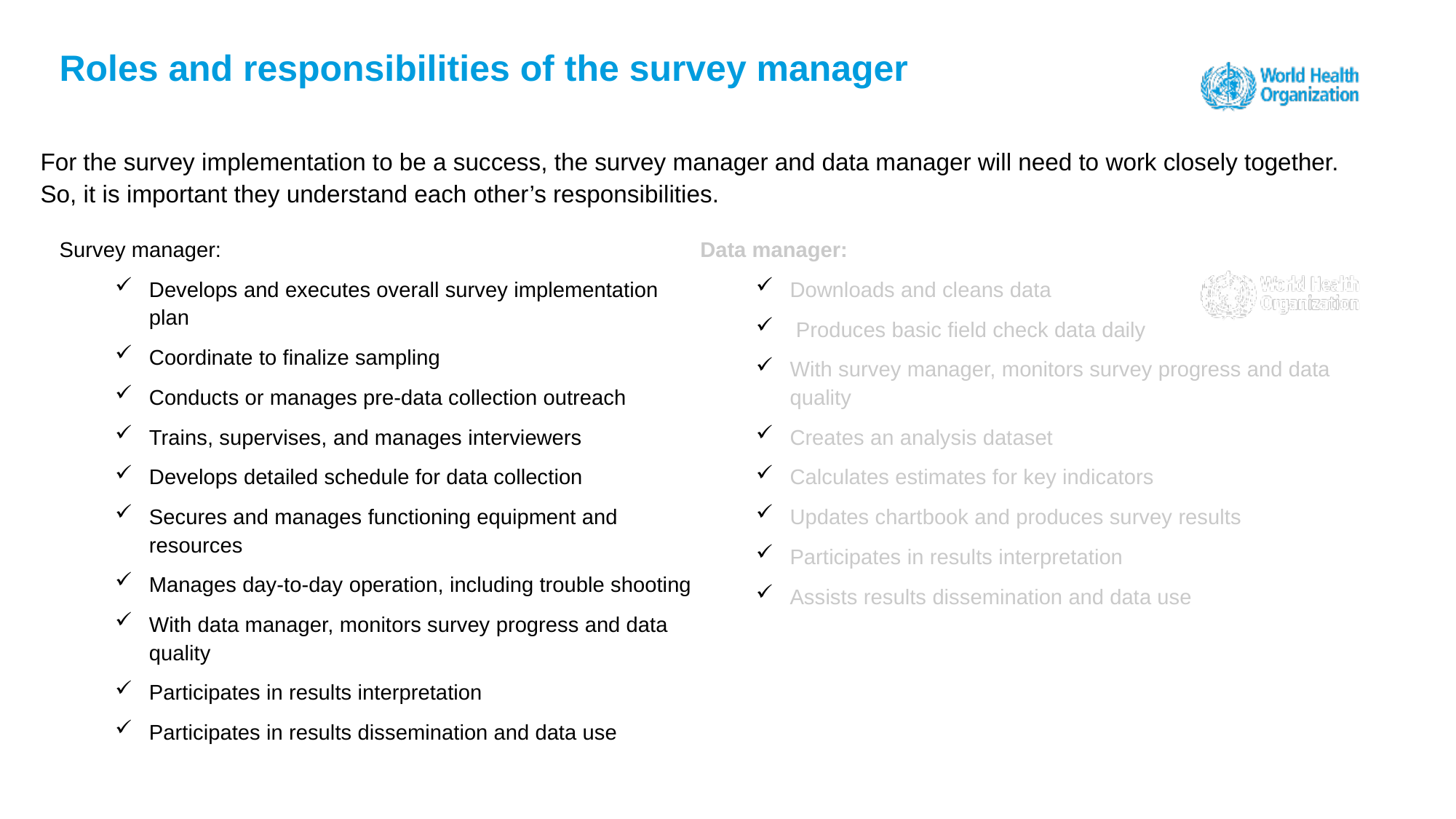

# Roles and responsibilities of the survey manager

For the survey implementation to be a success, the survey manager and data manager will need to work closely together. So, it is important they understand each other’s responsibilities.

Survey manager:
Develops and executes overall survey implementation plan
Coordinate to finalize sampling
Conducts or manages pre-data collection outreach
Trains, supervises, and manages interviewers
Develops detailed schedule for data collection
Secures and manages functioning equipment and resources
Manages day-to-day operation, including trouble shooting
With data manager, monitors survey progress and data quality
Participates in results interpretation
Participates in results dissemination and data use
Data manager:
Downloads and cleans data
 Produces basic field check data daily
With survey manager, monitors survey progress and data quality
Creates an analysis dataset
Calculates estimates for key indicators
Updates chartbook and produces survey results
Participates in results interpretation
Assists results dissemination and data use